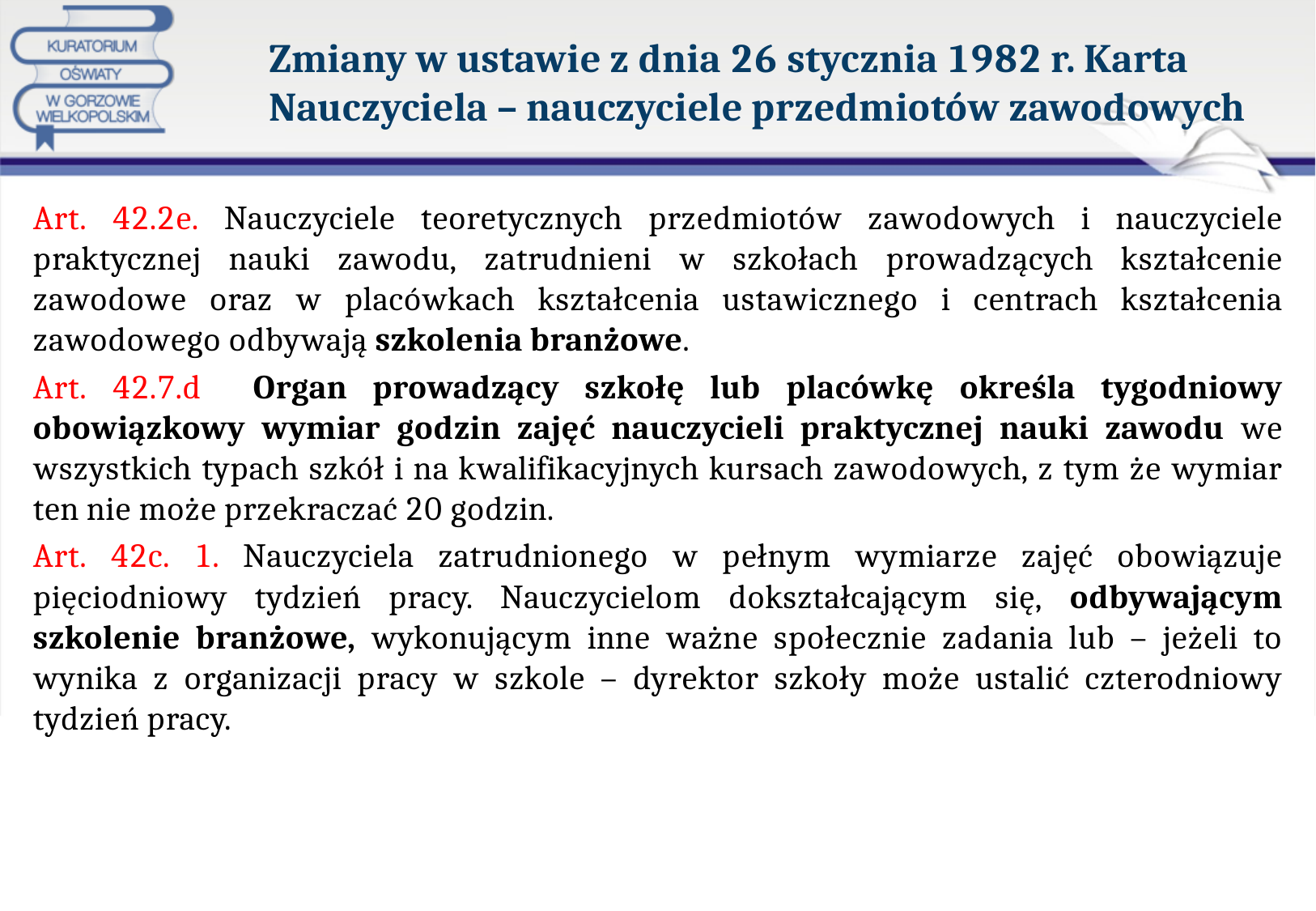

# Zmiany w ustawie z dnia 26 stycznia 1982 r. Karta Nauczyciela – nauczyciele przedmiotów zawodowych
Art. 42.2e. Nauczyciele teoretycznych przedmiotów zawodowych i nauczyciele praktycznej nauki zawodu, zatrudnieni w szkołach prowadzących kształcenie zawodowe oraz w placówkach kształcenia ustawicznego i centrach kształcenia zawodowego odbywają szkolenia branżowe.
Art. 42.7.d  Organ prowadzący szkołę lub placówkę określa tygodniowy obowiązkowy wymiar godzin zajęć nauczycieli praktycznej nauki zawodu we wszystkich typach szkół i na kwalifikacyjnych kursach zawodowych, z tym że wymiar ten nie może przekraczać 20 godzin.
Art. 42c. 1. Nauczyciela zatrudnionego w pełnym wymiarze zajęć obowiązuje pięciodniowy tydzień pracy. Nauczycielom dokształcającym się, odbywającym szkolenie branżowe, wykonującym inne ważne społecznie zadania lub – jeżeli to wynika z organizacji pracy w szkole – dyrektor szkoły może ustalić czterodniowy tydzień pracy.